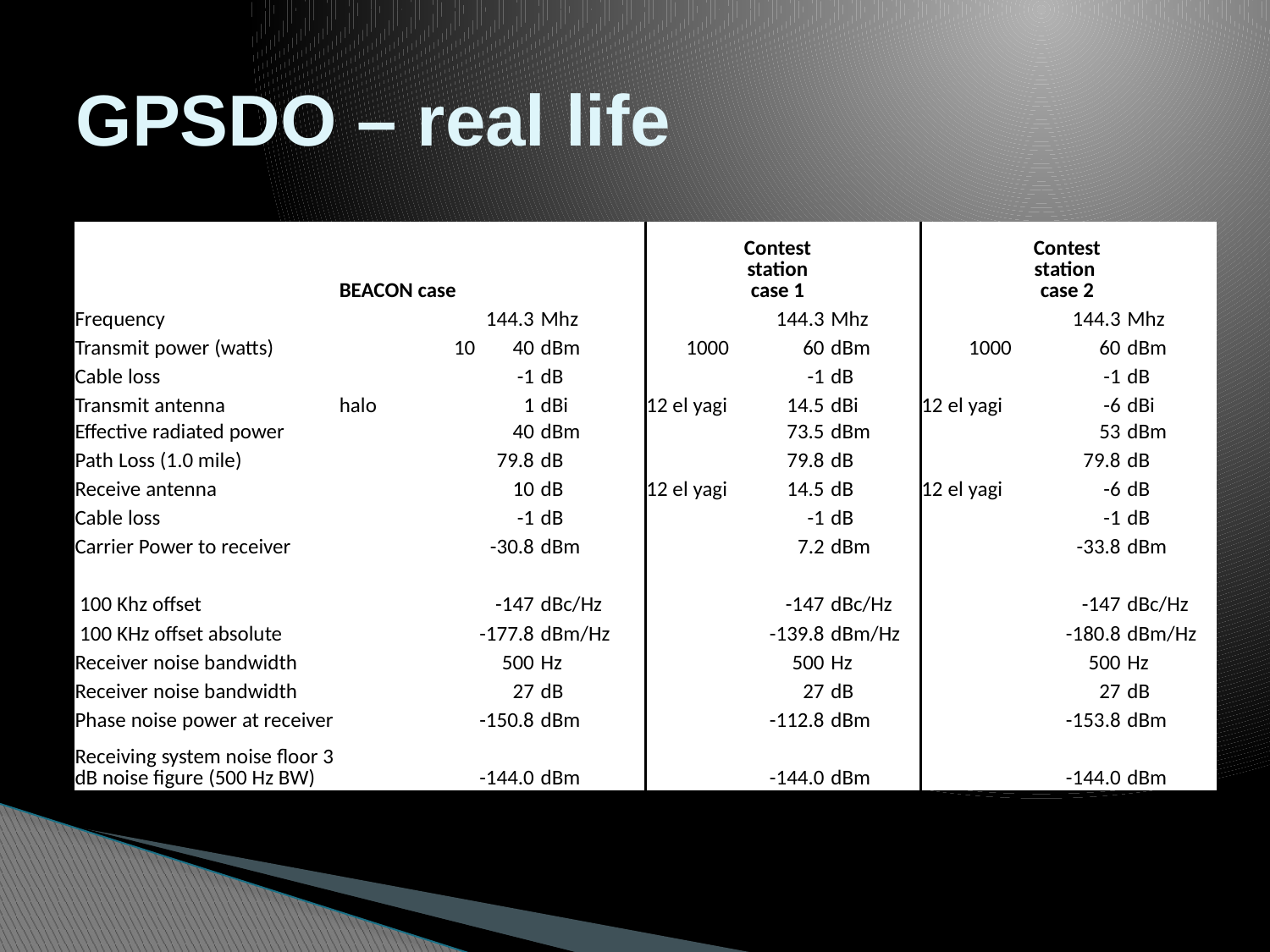

# GPSDO – real life
|  | BEACON case |  |  |  | Contest station case 1 |  |  | Contest station case 2 |  |
| --- | --- | --- | --- | --- | --- | --- | --- | --- | --- |
| Frequency |  | 144.3 | Mhz |  | 144.3 | Mhz |  | 144.3 | Mhz |
| Transmit power (watts) | 10 | 40 | dBm | 1000 | 60 | dBm | 1000 | 60 | dBm |
| Cable loss |  | -1 | dB |  | -1 | dB |  | -1 | dB |
| Transmit antenna | halo | 1 | dBi | 12 el yagi | 14.5 | dBi | 12 el yagi | -6 | dBi |
| Effective radiated power |  | 40 | dBm |  | 73.5 | dBm |  | 53 | dBm |
| Path Loss (1.0 mile) |  | 79.8 | dB |  | 79.8 | dB |  | 79.8 | dB |
| Receive antenna |  | 10 | dB | 12 el yagi | 14.5 | dB | 12 el yagi | -6 | dB |
| Cable loss |  | -1 | dB |  | -1 | dB |  | -1 | dB |
| Carrier Power to receiver |  | -30.8 | dBm |  | 7.2 | dBm |  | -33.8 | dBm |
|  |  |  |  |  |  |  |  |  |  |
| 100 Khz offset |  | -147 | dBc/Hz |  | -147 | dBc/Hz |  | -147 | dBc/Hz |
| 100 KHz offset absolute |  | -177.8 | dBm/Hz |  | -139.8 | dBm/Hz |  | -180.8 | dBm/Hz |
| Receiver noise bandwidth |  | 500 | Hz |  | 500 | Hz |  | 500 | Hz |
| Receiver noise bandwidth |  | 27 | dB |  | 27 | dB |  | 27 | dB |
| Phase noise power at receiver |  | -150.8 | dBm |  | -112.8 | dBm |  | -153.8 | dBm |
| Receiving system noise floor 3 dB noise figure (500 Hz BW) |  | -144.0 | dBm |  | -144.0 | dBm |  | -144.0 | dBm |